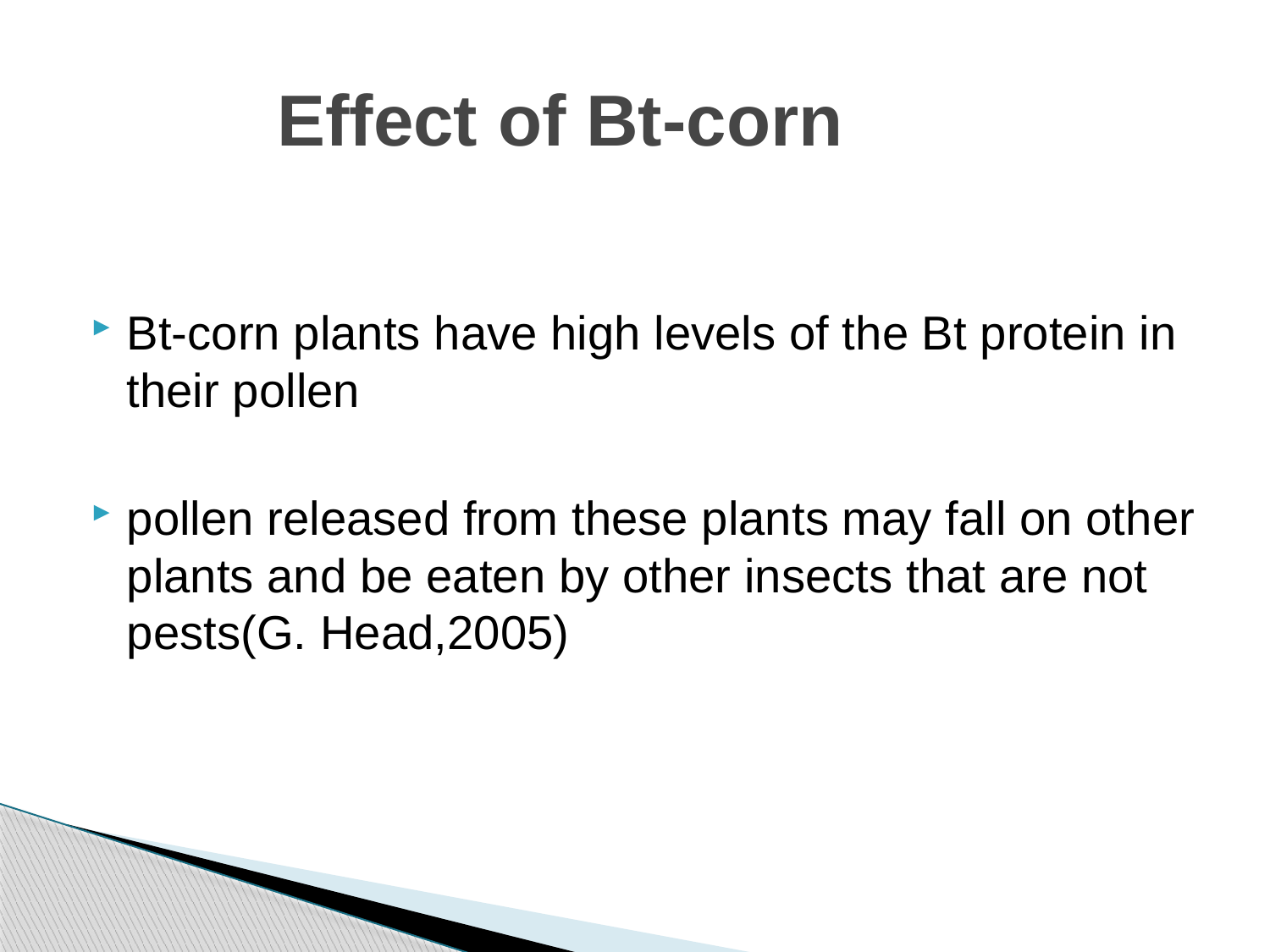

# Effect of Bt-corn
Bt-corn plants have high levels of the Bt protein in their pollen

pollen released from these plants may fall on other plants and be eaten by other insects that are not pests(G. Head,2005)